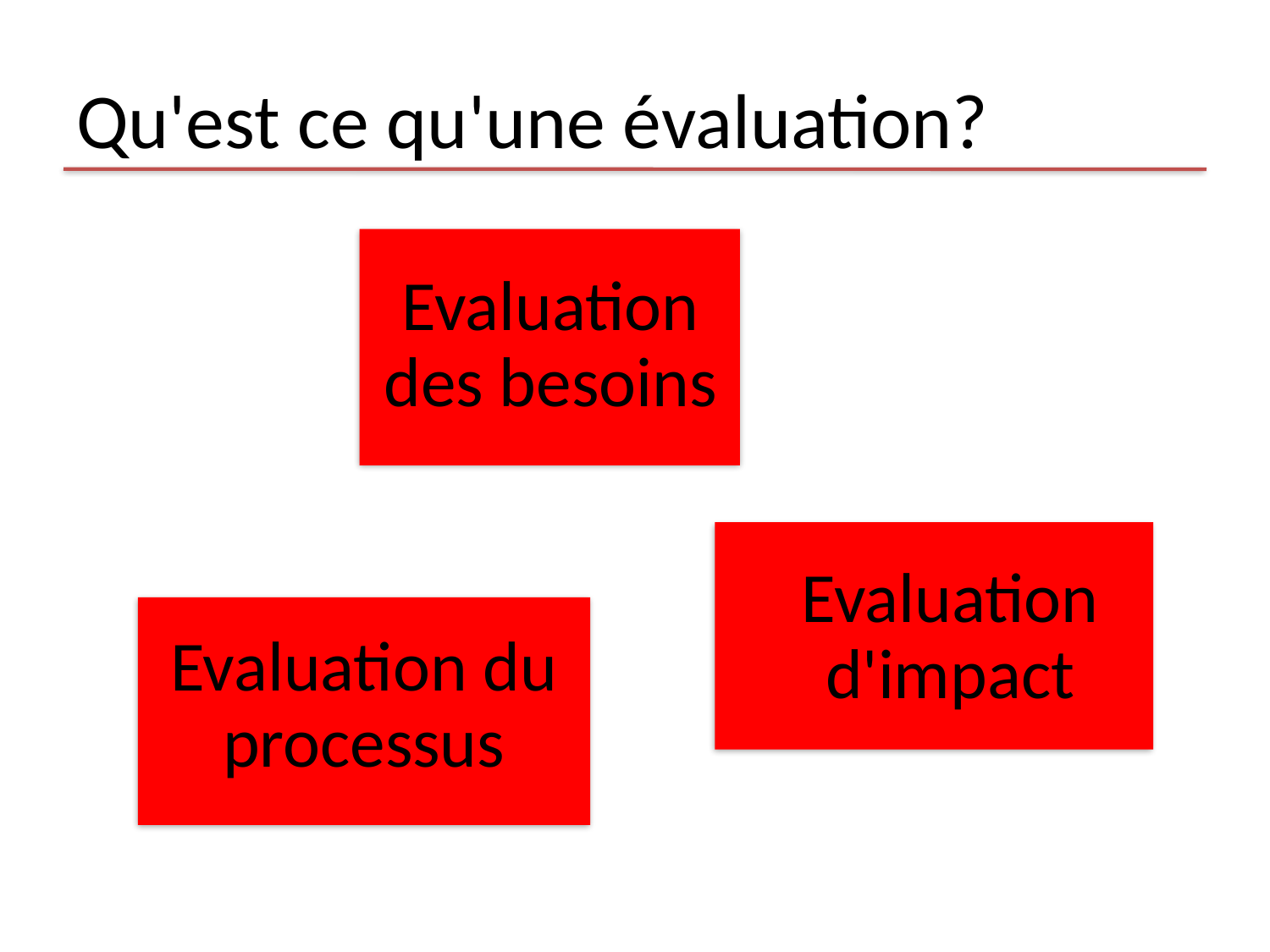

# Qu'est ce qu'une évaluation?
Evaluation des besoins

Evaluation d'impact
Evaluation du processus